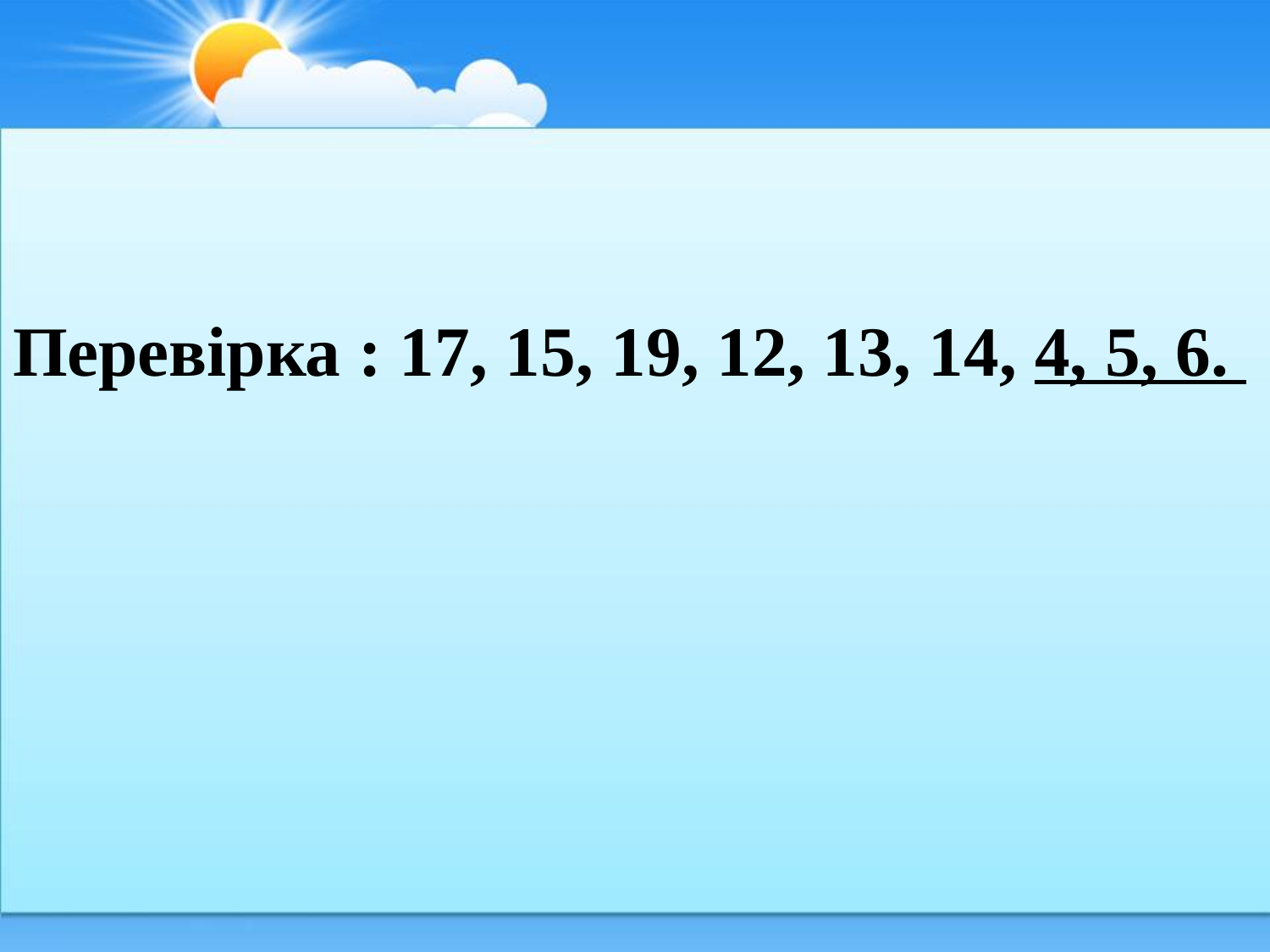

Перевірка : 17, 15, 19, 12, 13, 14, 4, 5, 6.